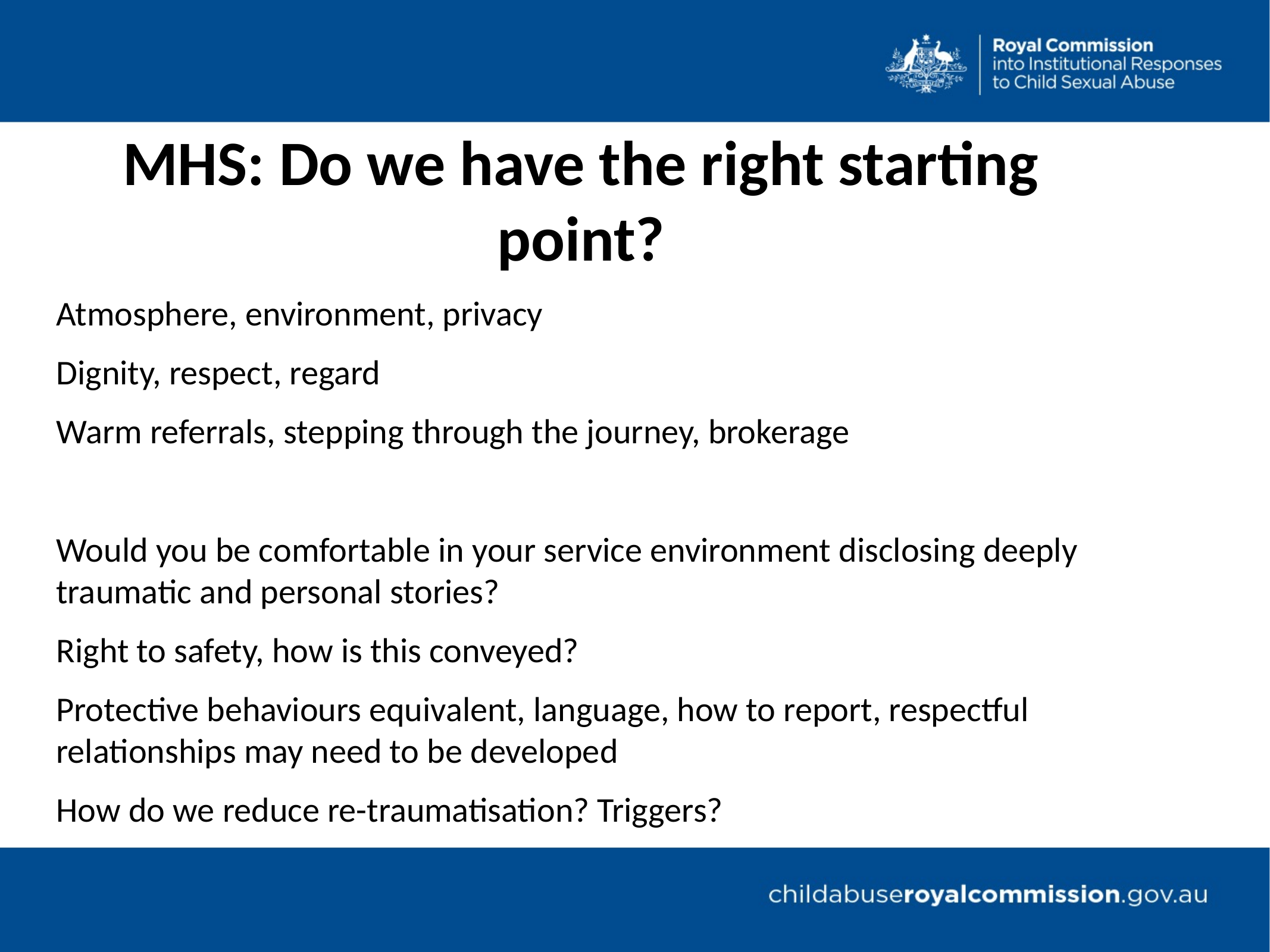

MHS: Do we have the right starting point?
Atmosphere, environment, privacy
Dignity, respect, regard
Warm referrals, stepping through the journey, brokerage

Would you be comfortable in your service environment disclosing deeply traumatic and personal stories?
Right to safety, how is this conveyed?
Protective behaviours equivalent, language, how to report, respectful relationships may need to be developed
How do we reduce re-traumatisation? Triggers?